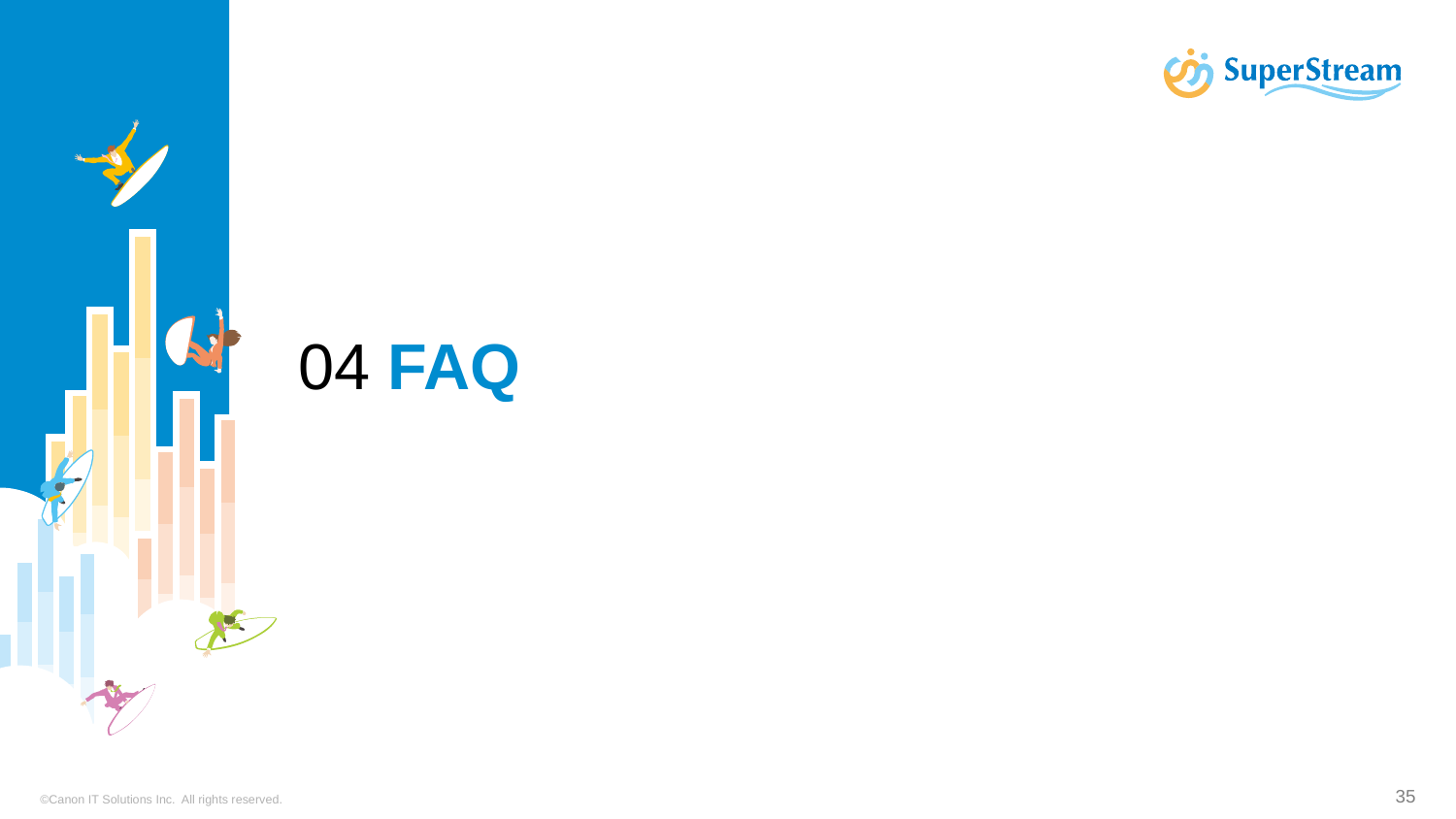

# 04 FAQ
©Canon IT Solutions Inc.  All rights reserved.
35